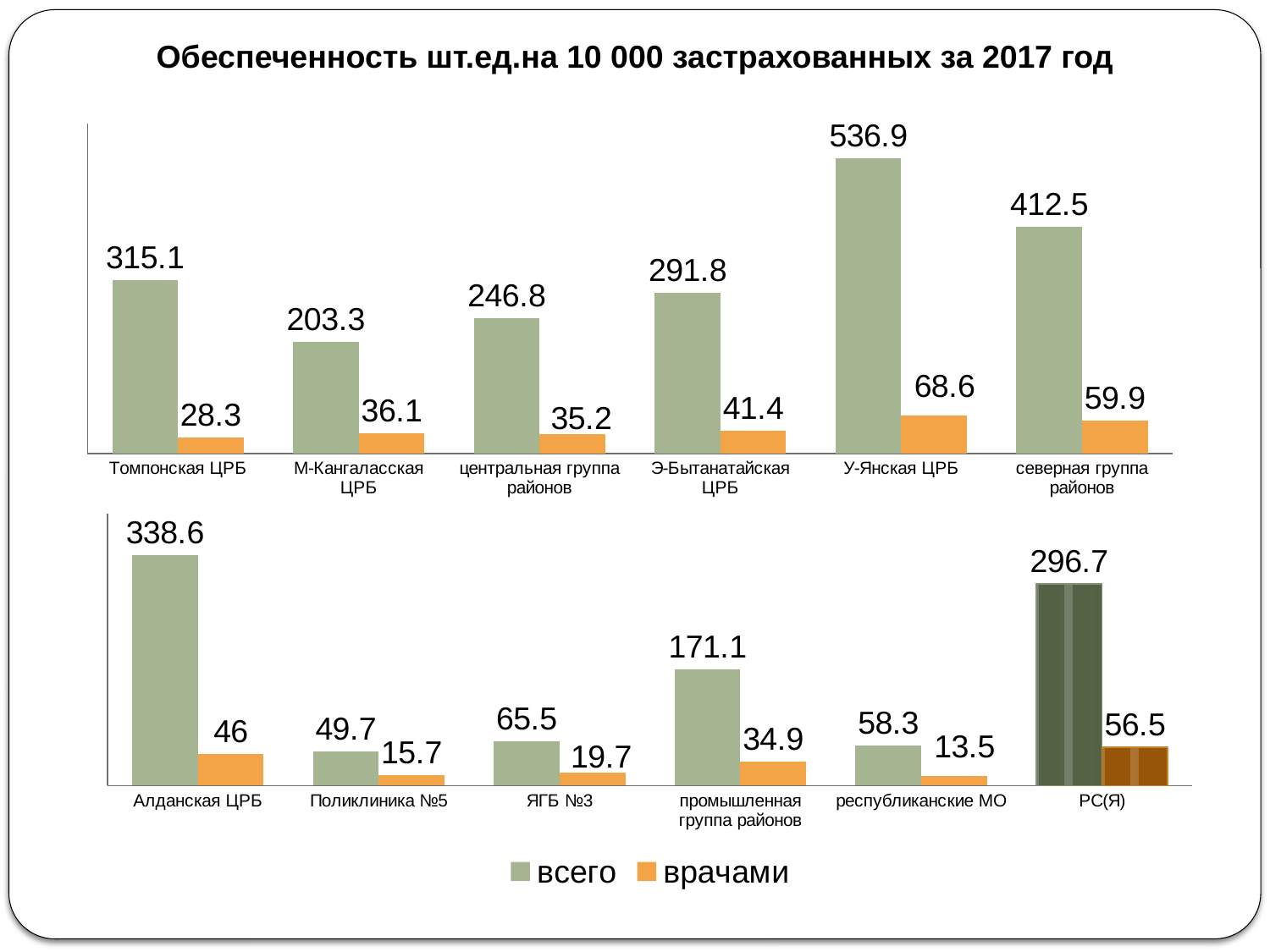

# Обеспеченность шт.ед.на 10 000 застрахованных за 2017 год

### Chart

| Category | всего | в т.ч.врачами |
|---|---|---|
| Томпонская ЦРБ | 315.1 | 28.3 |
| М-Кангаласская ЦРБ | 203.3 | 36.1 |
| центральная группа районов | 246.8 | 35.2 |
| Э-Бытанатайская ЦРБ | 291.8 | 41.4 |
| У-Янская ЦРБ | 536.9 | 68.6 |
| северная группа районов | 412.5 | 59.9 |

### Chart

| Category | всего | врачами |
|---|---|---|
| Алданская ЦРБ | 338.6 | 46.0 |
| Поликлиника №5 | 49.7 | 15.7 |
| ЯГБ №3 | 65.5 | 19.7 |
| промышленная группа районов | 171.1 | 34.9 |
| республиканские МО | 58.3 | 13.5 |
| РС(Я) | 296.7 | 56.5 |